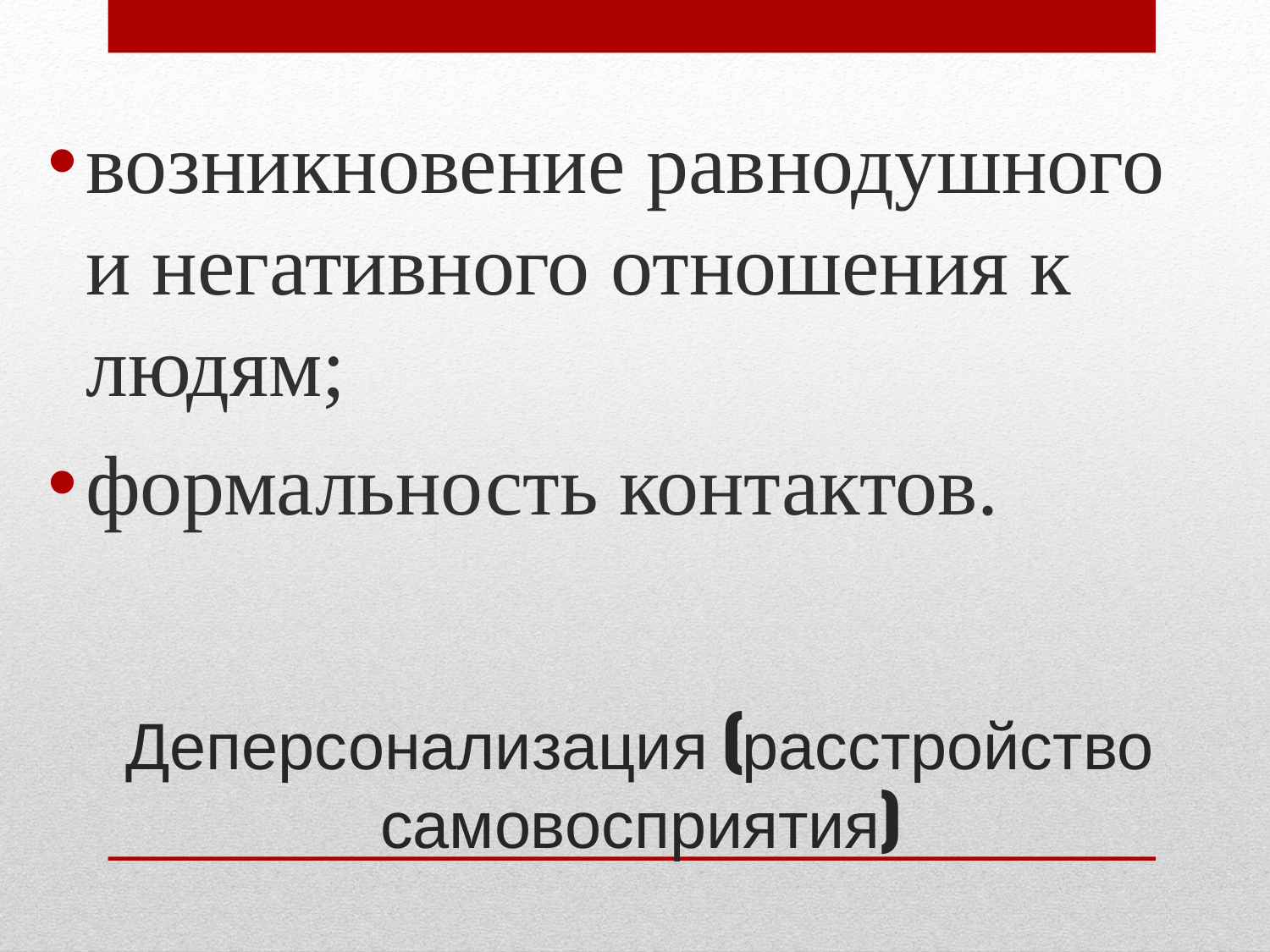

возникновение равнодушного и негативного отношения к людям;
формальность контактов.
# Деперсонализация (расстройство самовосприятия)